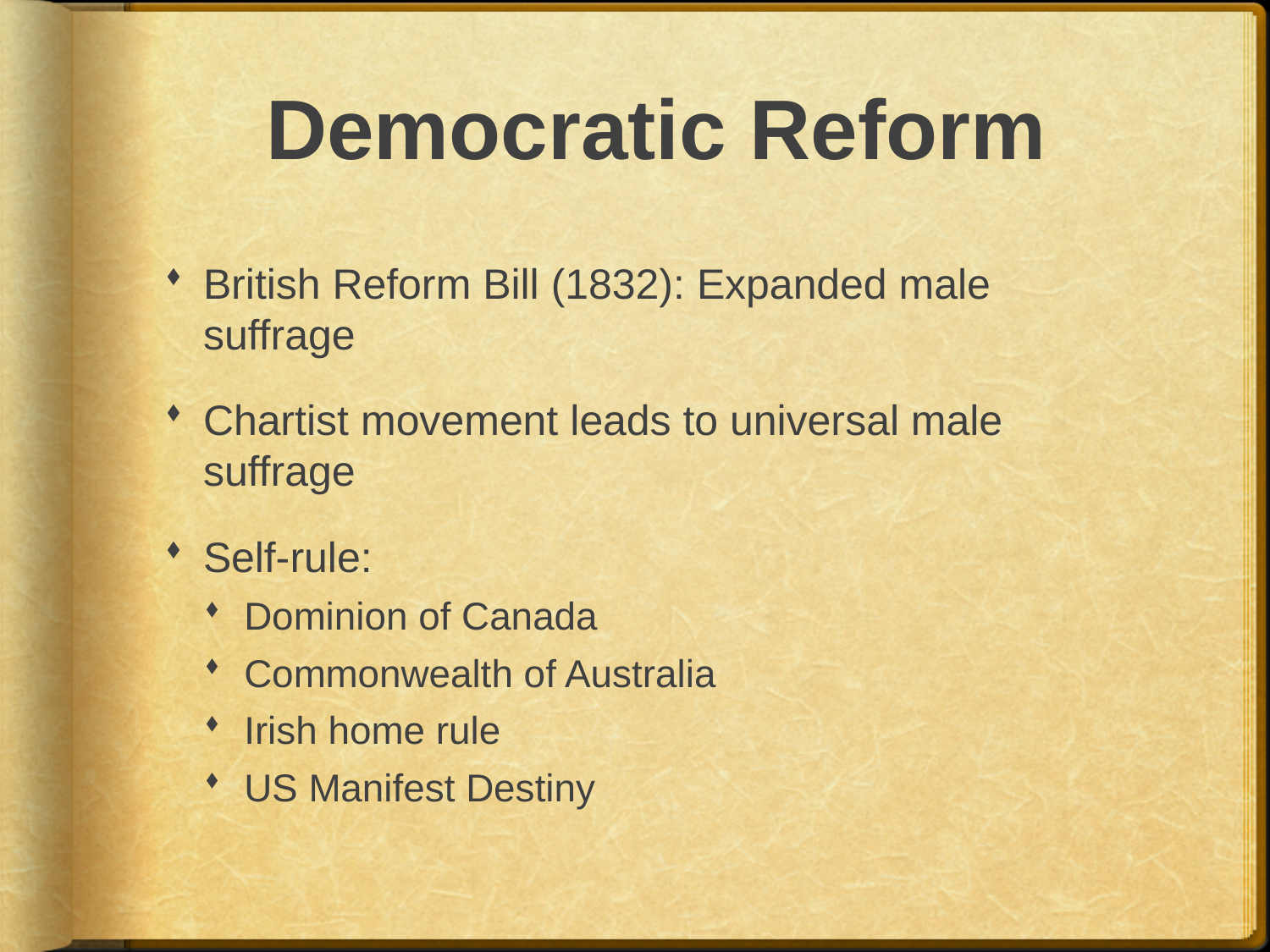

# Democratic Reform
British Reform Bill (1832): Expanded male suffrage
Chartist movement leads to universal male suffrage
Self-rule:
Dominion of Canada
Commonwealth of Australia
Irish home rule
US Manifest Destiny